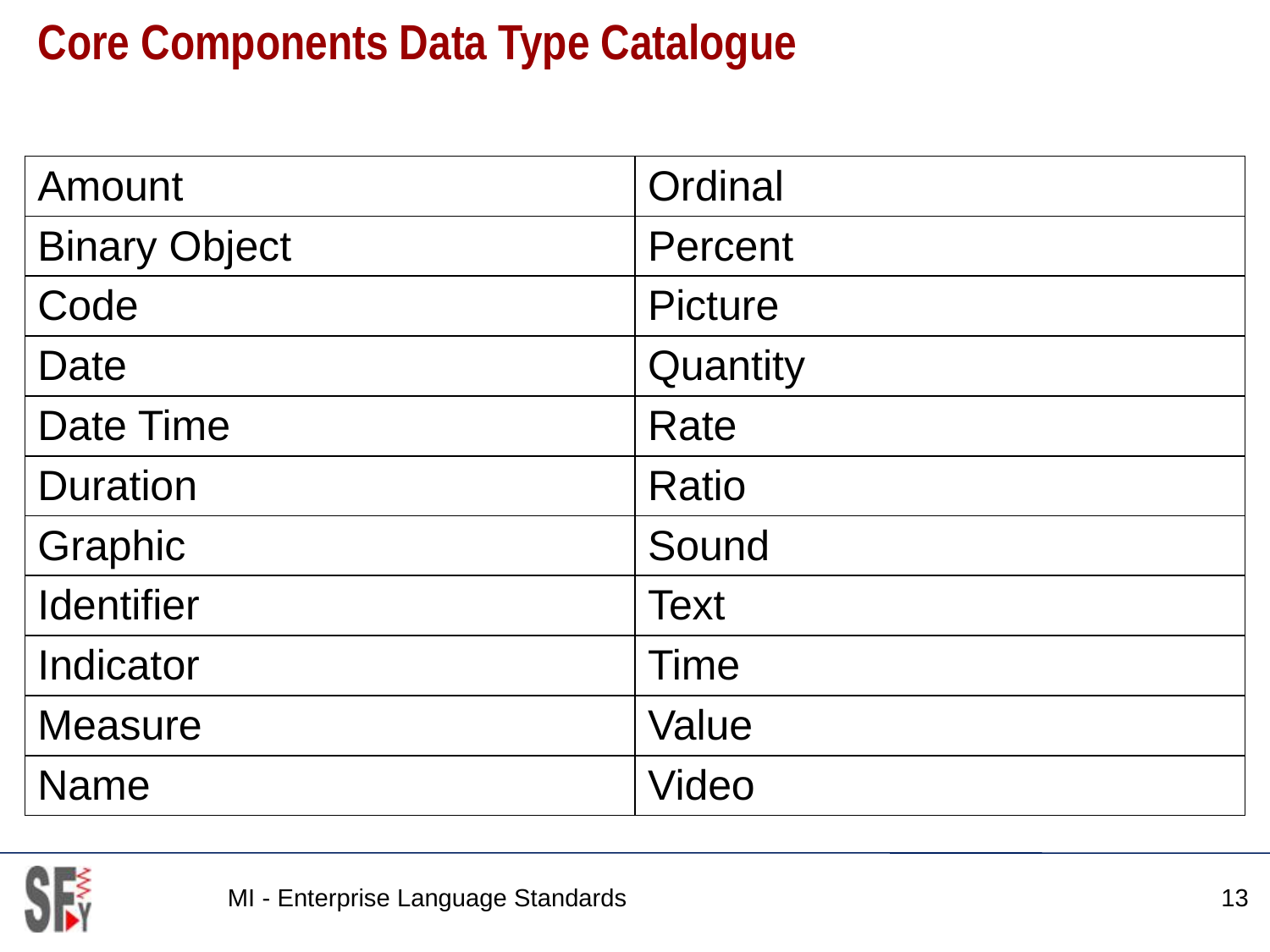

# Core Components Data Type Catalogue
| Amount | Ordinal |
| --- | --- |
| Binary Object | Percent |
| Code | Picture |
| Date | Quantity |
| Date Time | Rate |
| Duration | Ratio |
| Graphic | Sound |
| Identifier | Text |
| Indicator | Time |
| Measure | Value |
| Name | Video |
MI - Enterprise Language Standards
13